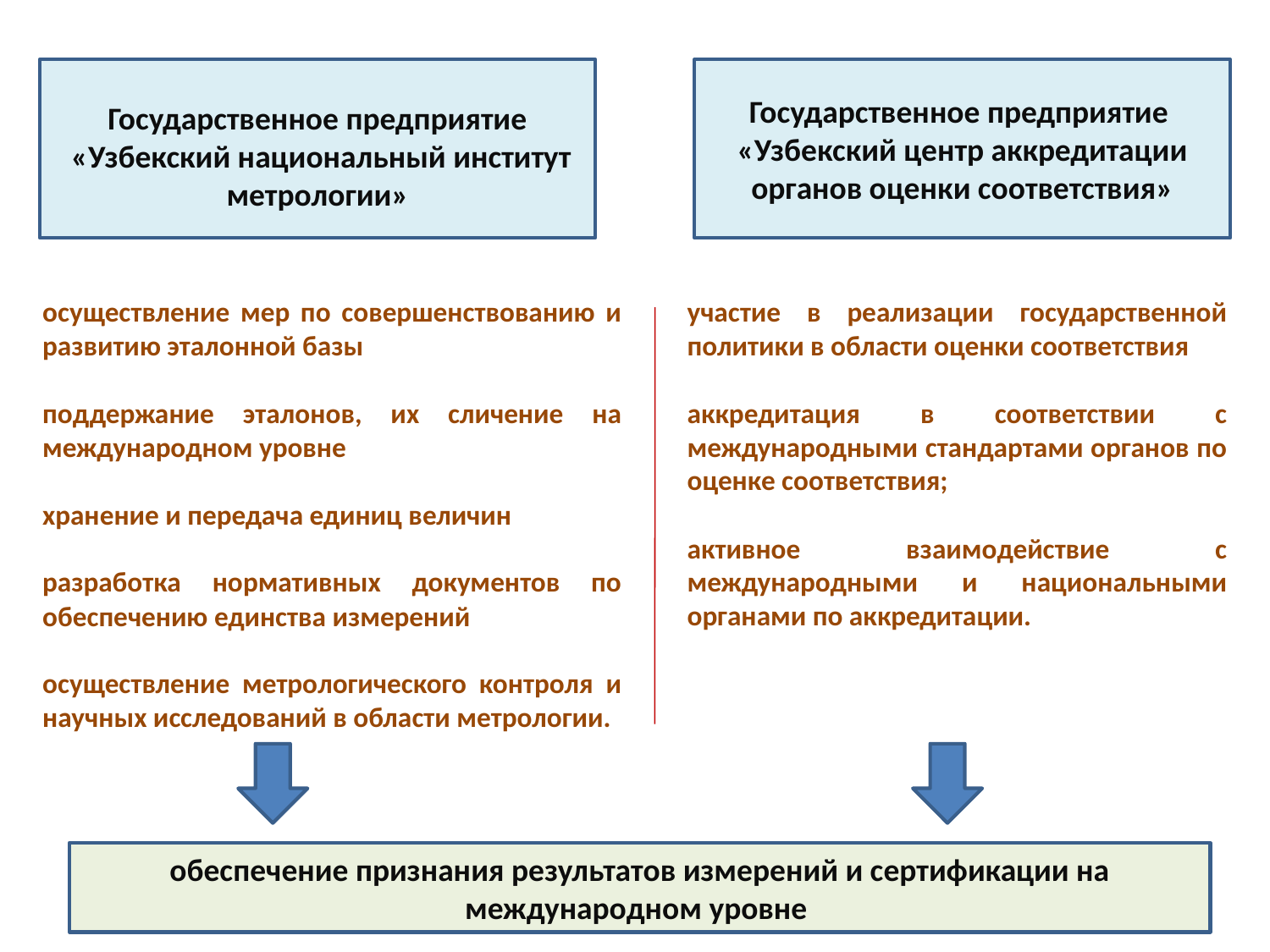

Государственное предприятие
 «Узбекский национальный институт метрологии»

Государственное предприятие
«Узбекский центр аккредитации органов оценки соответствия»
осуществление мер по совершенствованию и развитию эталонной базы
поддержание эталонов, их сличение на международном уровне

хранение и передача единиц величин

разработка нормативных документов по обеспечению единства измерений

осуществление метрологического контроля и научных исследований в области метрологии.
участие в реализации государственной политики в области оценки соответствия
аккредитация в соответствии с международными стандартами органов по оценке соответствия;

активное взаимодействие с международными и национальными органами по аккредитации.

обеспечение признания результатов измерений и сертификации на международном уровне